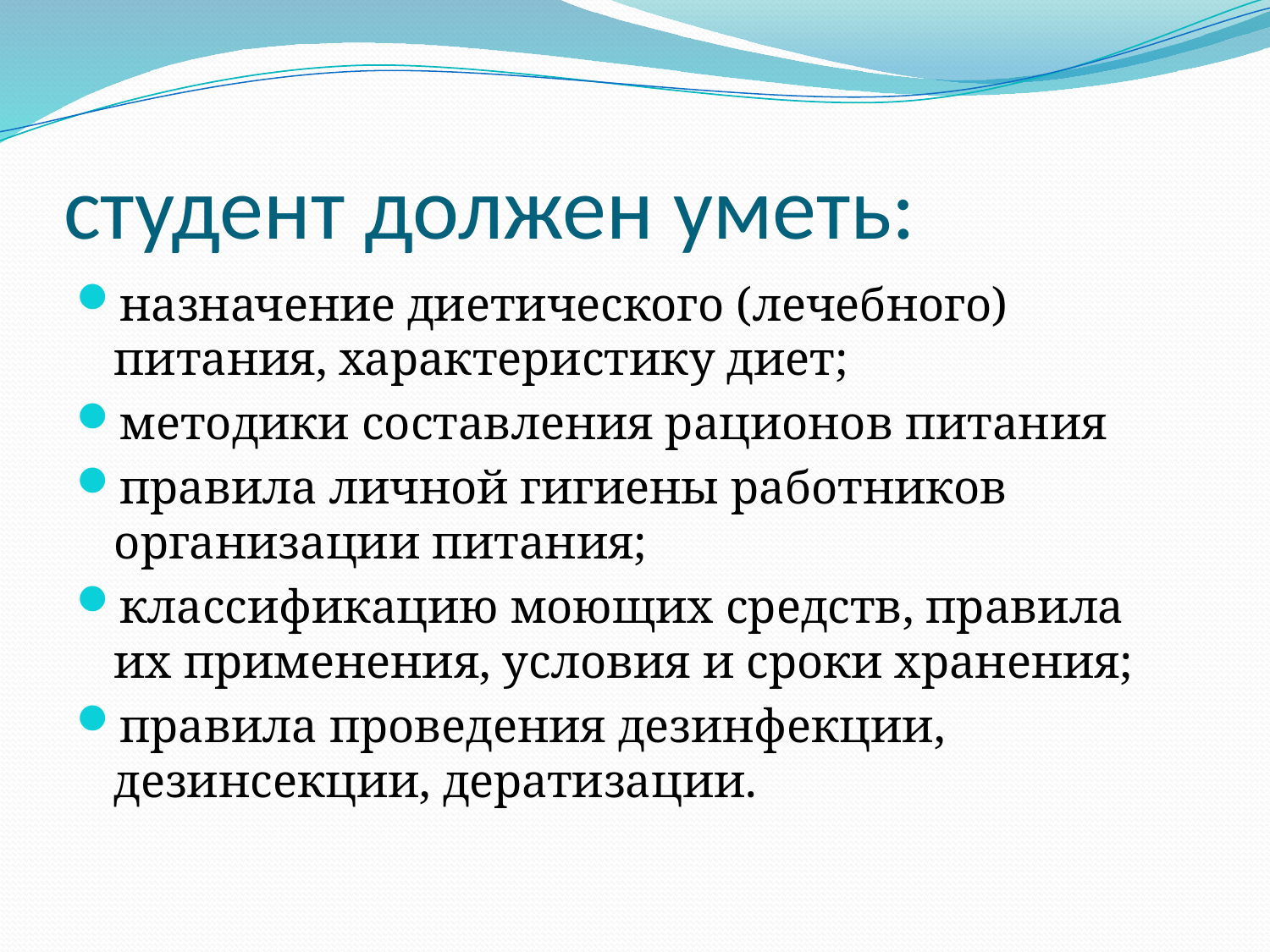

# студент должен уметь:
назначение диетического (лечебного) питания, характеристику диет;
методики составления рационов питания
правила личной гигиены работников организации питания;
классификацию моющих средств, правила их применения, условия и сроки хранения;
правила проведения дезинфекции, дезинсекции, дератизации.